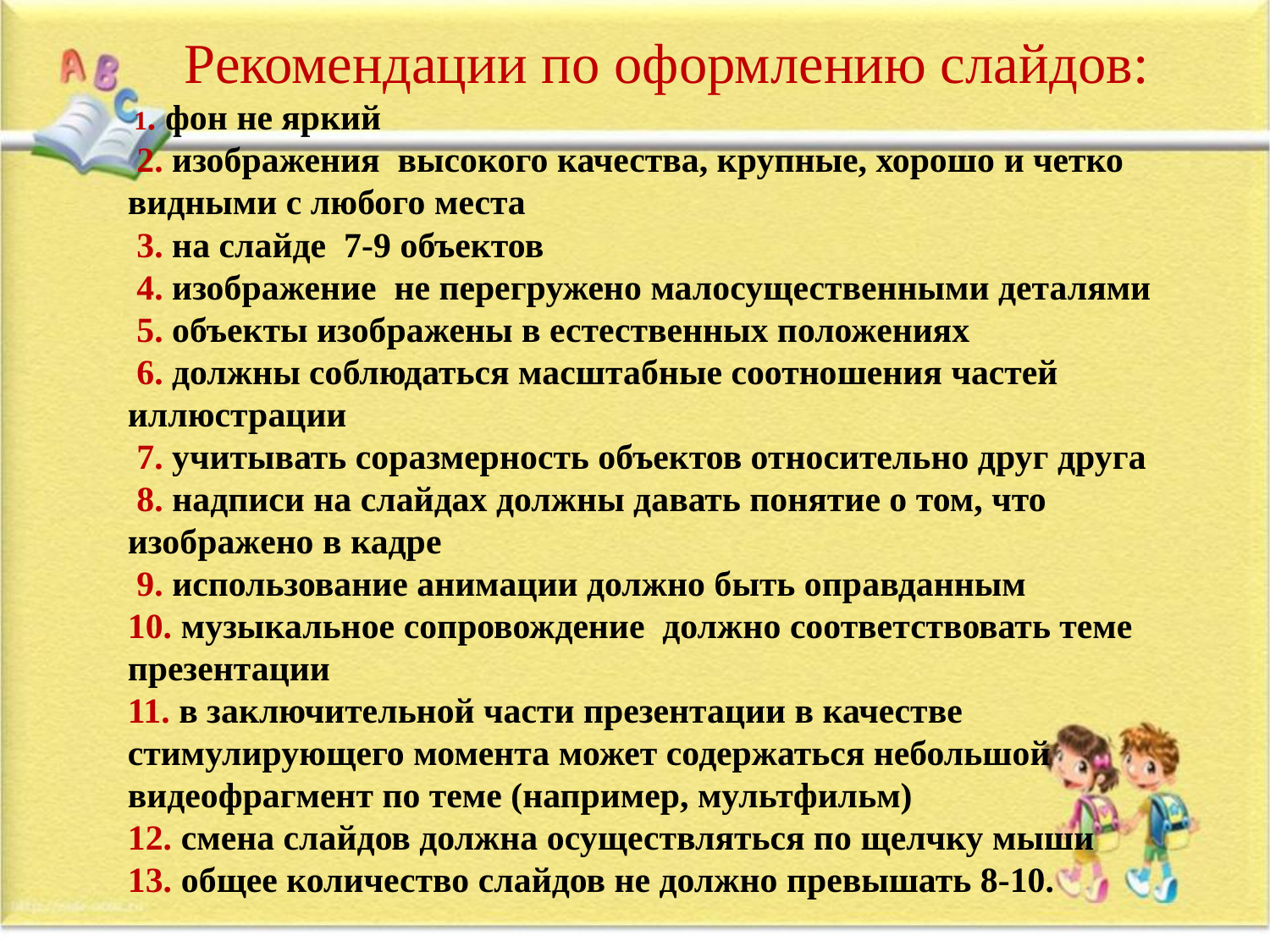

# Рекомендации по оформлению слайдов: 1. фон не яркий  2. изображения  высокого качества, крупные, хорошо и четко   видными с любого места 3. на слайде  7-9 объектов  4. изображение  не перегружено малосущественными деталями  5. объекты изображены в естественных положениях  6. должны соблюдаться масштабные соотношения частей иллюстрации  7. учитывать соразмерность объектов относительно друг друга  8. надписи на слайдах должны давать понятие о том, что изображено в кадре 9. использование анимации должно быть оправданным 10. музыкальное сопровождение  должно соответствовать теме презентации 11. в заключительной части презентации в качестве стимулирующего момента может содержаться небольшой видеофрагмент по теме (например, мультфильм) 12. смена слайдов должна осуществляться по щелчку мыши 13. общее количество слайдов не должно превышать 8-10.